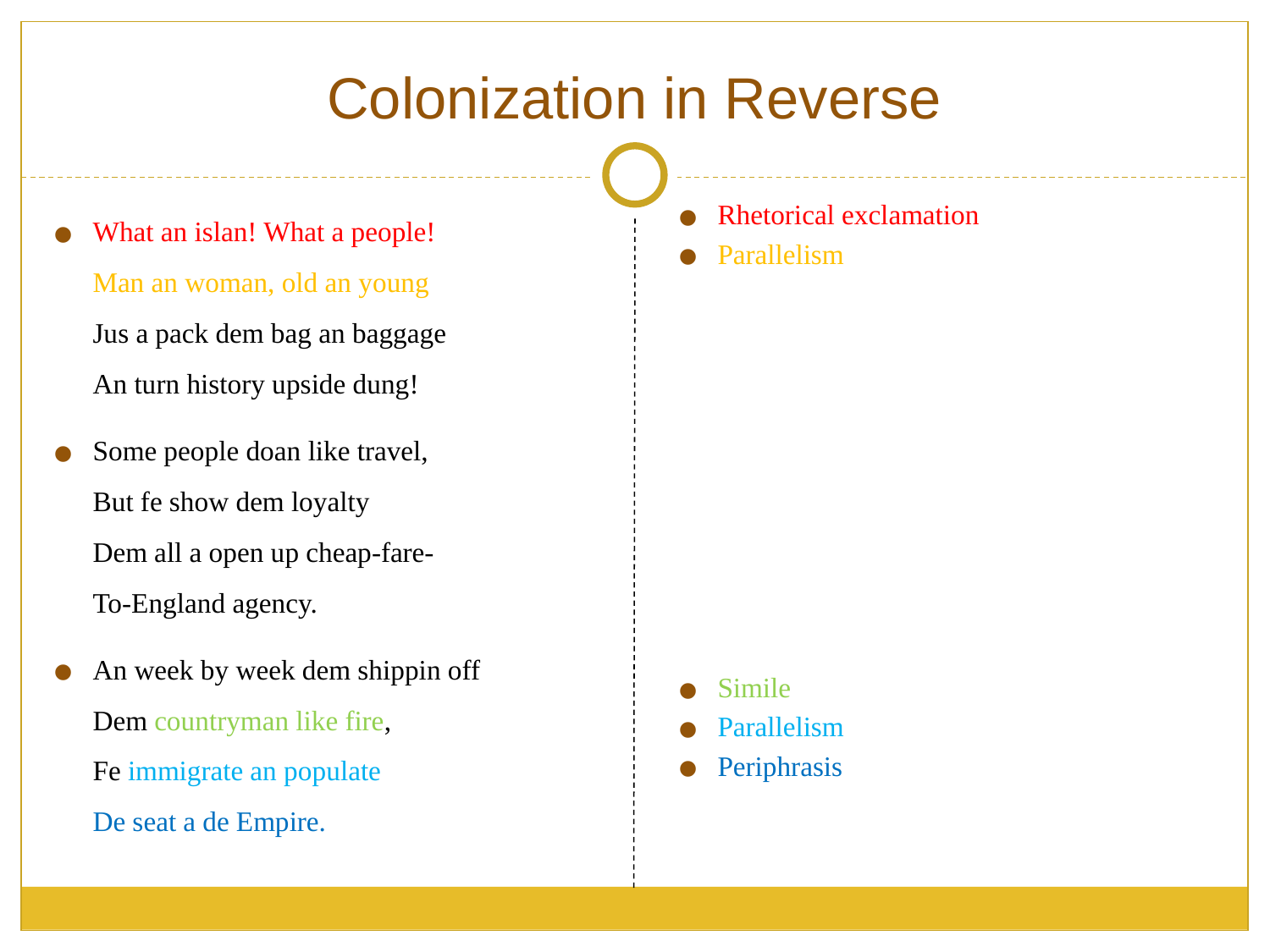

# Colonization in Reverse
What an islan! What a people!
Man an woman, old an young
Jus a pack dem bag an baggage
An turn history upside dung!
Some people doan like travel,
But fe show dem loyalty
Dem all a open up cheap-fare-
To-England agency.
An week by week dem shippin off
Dem countryman like fire,
Fe immigrate an populate
De seat a de Empire.

Rhetorical exclamation
Parallelism

Simile
Parallelism
Periphrasis